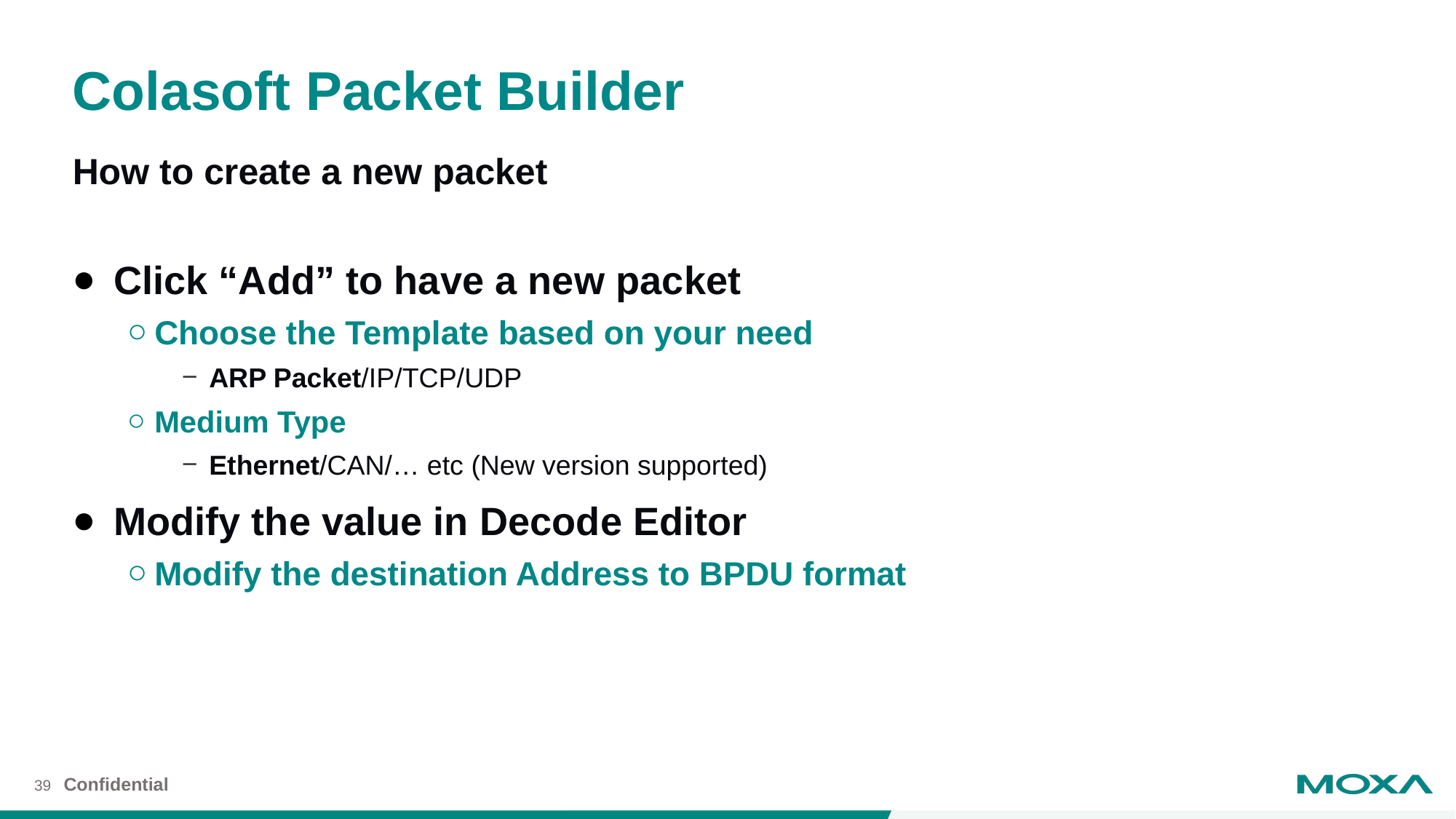

# Colasoft Packet Builder
How to create a new packet
Click “Add” to have a new packet
Choose the Template based on your need
ARP Packet/IP/TCP/UDP
Medium Type
Ethernet/CAN/… etc (New version supported)
Modify the value in Decode Editor
Modify the destination Address to BPDU format